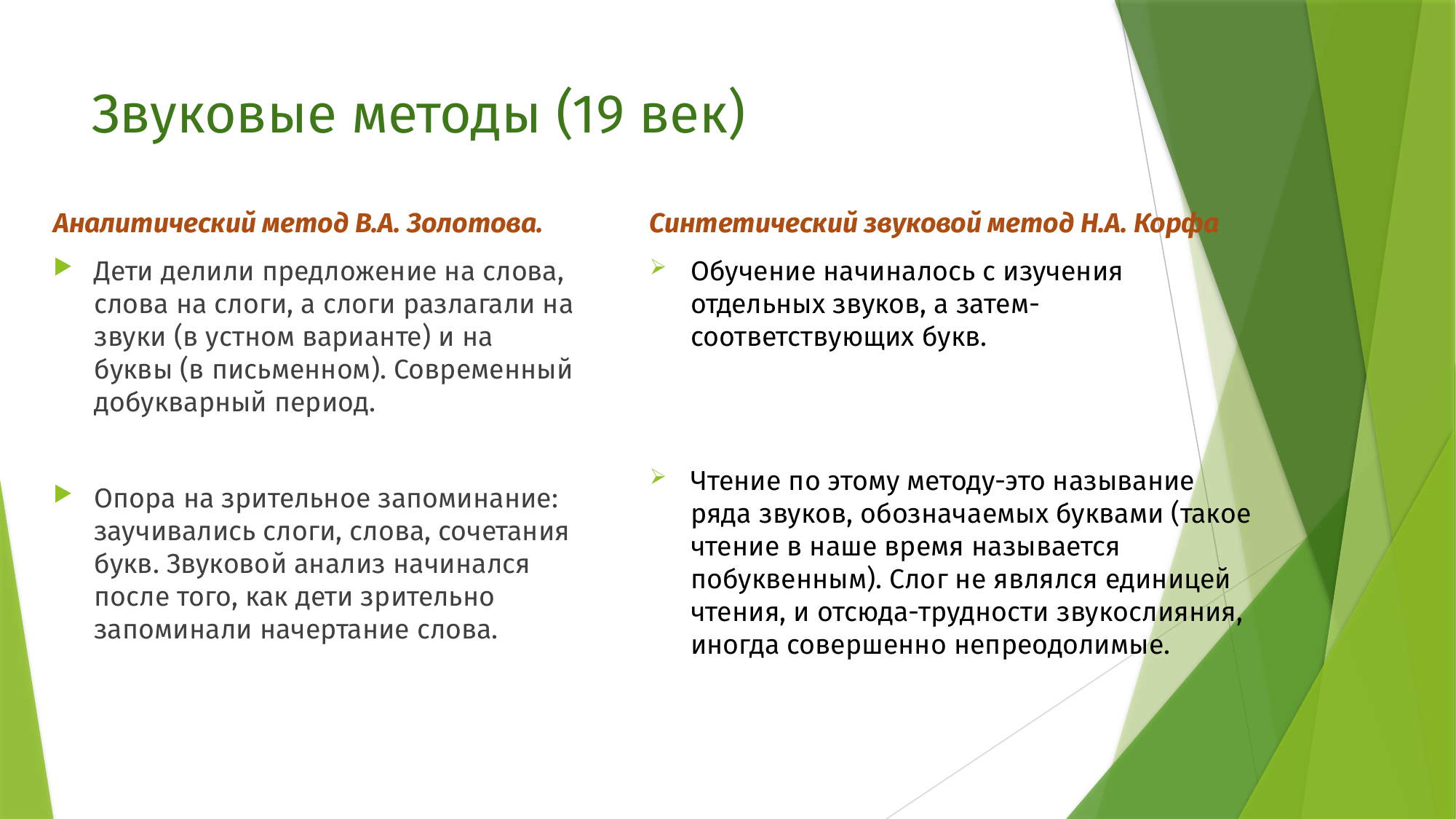

# Звуковые методы (19 век)
Аналитический метод В.А. Золотова.
Дети делили предложение на слова, слова на слоги, а слоги разлагали на звуки (в устном варианте) и на буквы (в письменном). Современный добукварный период.

Опора на зрительное запоминание: заучивались слоги, слова, сочетания букв. Звуковой анализ начинался после того, как дети зрительно запоминали начертание слова.
Синтетический звуковой метод Н.А. Корфа
Обучение начиналось с изучения отдельных звуков, а затем-соответствующих букв.

Чтение по этому методу-это называние ряда звуков, обозначаемых буквами (такое чтение в наше время называется побуквенным). Слог не являлся единицей чтения, и отсюда-трудности звукослияния, иногда совершенно непреодолимые.